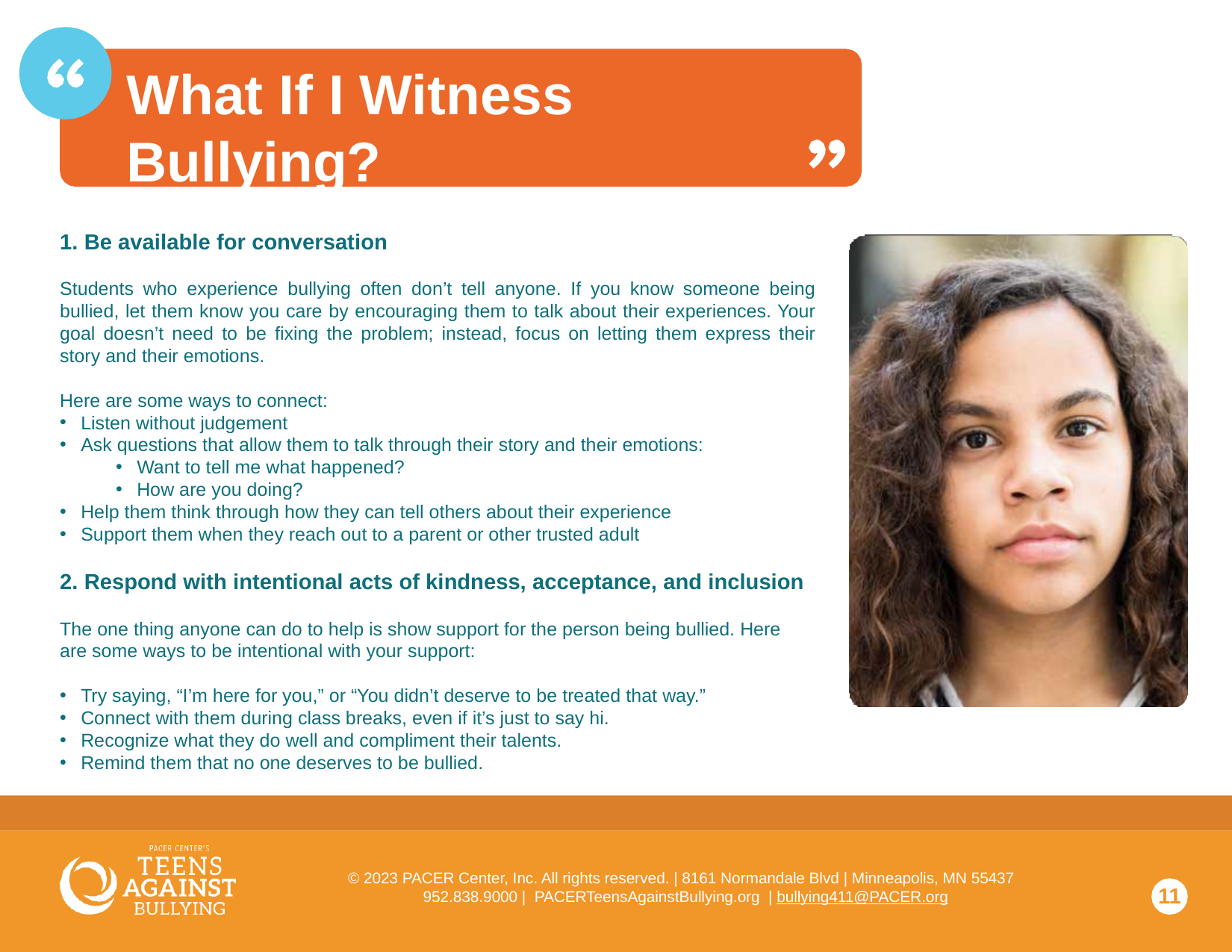

# What If I Witness Bullying?

1. Be available for conversation

Students who experience bullying often don’t tell anyone. If you know someone being bullied, let them know you care by encouraging them to talk about their experiences. Your goal doesn’t need to be fixing the problem; instead, focus on letting them express their story and their emotions.

Here are some ways to connect:
Listen without judgement
Ask questions that allow them to talk through their story and their emotions:
Want to tell me what happened?
How are you doing?
Help them think through how they can tell others about their experience
Support them when they reach out to a parent or other trusted adult

2. Respond with intentional acts of kindness, acceptance, and inclusion

The one thing anyone can do to help is show support for the person being bullied. Here are some ways to be intentional with your support:

Try saying, “I’m here for you,” or “You didn’t deserve to be treated that way.”
Connect with them during class breaks, even if it’s just to say hi.
Recognize what they do well and compliment their talents.
Remind them that no one deserves to be bullied.

© 2023 PACER Center, Inc. All rights reserved. | 8161 Normandale Blvd | Minneapolis, MN 55437  952.838.9000 |  PACERTeensAgainstBullying.org  | bullying411@PACER.org

11